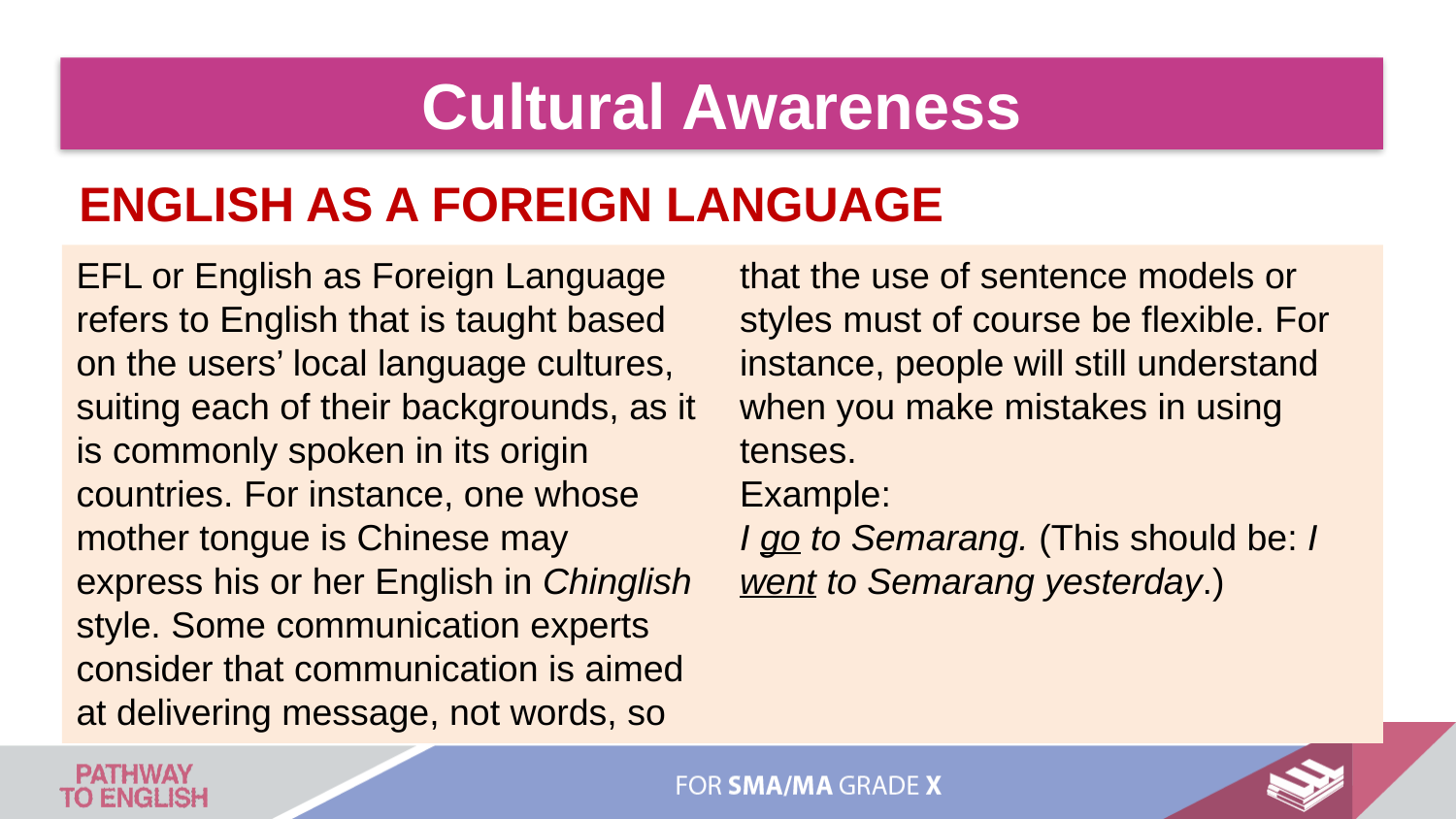

Cultural Awareness
ENGLISH AS A FOREIGN LANGUAGE
EFL or English as Foreign Language refers to English that is taught based on the users’ local language cultures, suiting each of their backgrounds, as it is commonly spoken in its origin countries. For instance, one whose mother tongue is Chinese may express his or her English in Chinglish style. Some communication experts consider that communication is aimed at delivering message, not words, so that the use of sentence models or styles must of course be flexible. For instance, people will still understand when you make mistakes in using tenses.
Example:
I go to Semarang. (This should be: I went to Semarang yesterday.)